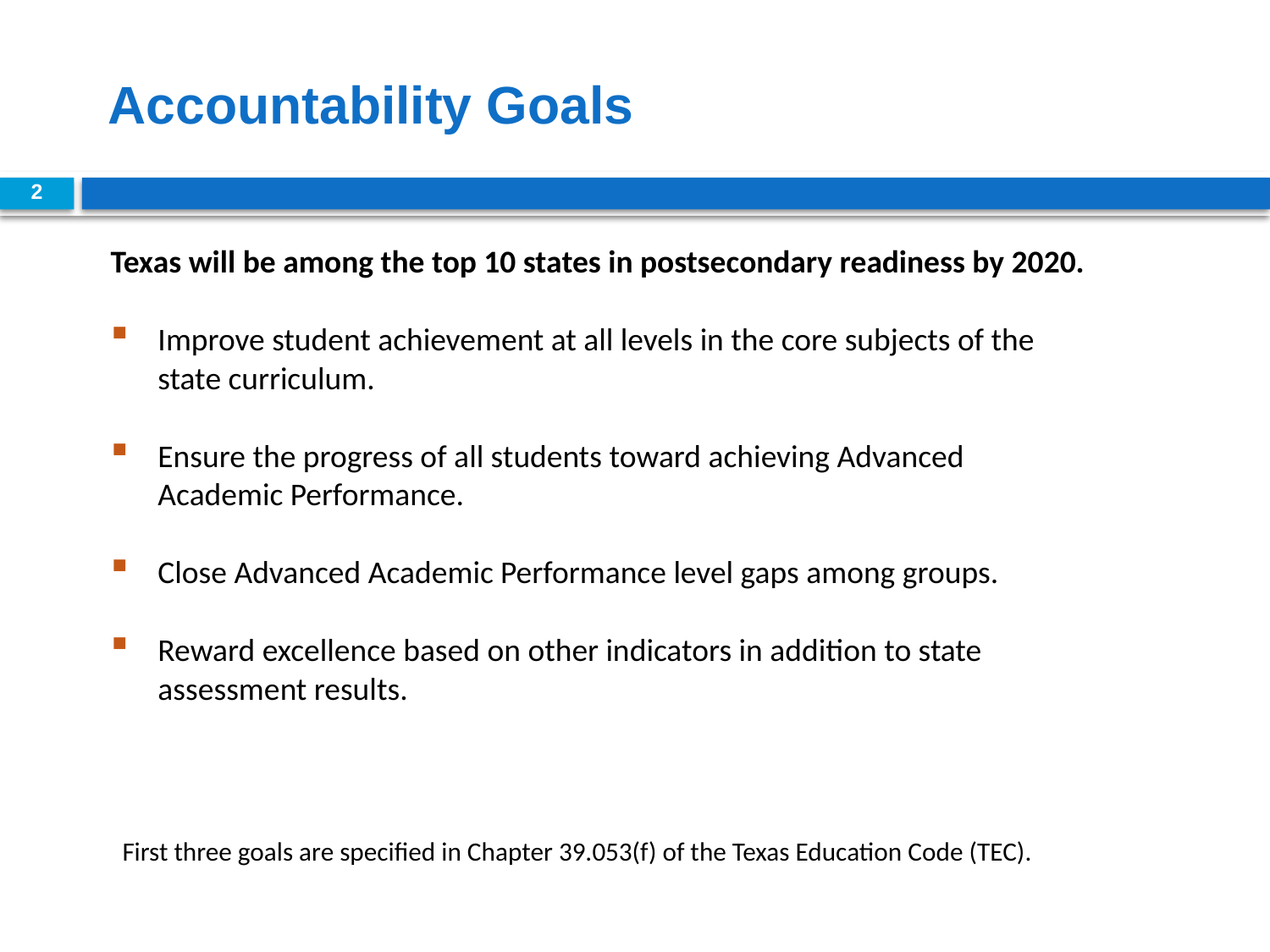

# Accountability Goals
2
Texas will be among the top 10 states in postsecondary readiness by 2020.

Improve student achievement at all levels in the core subjects of the
state curriculum.

Ensure the progress of all students toward achieving Advanced
Academic Performance.

Close Advanced Academic Performance level gaps among groups.

Reward excellence based on other indicators in addition to state
assessment results.

  First three goals are specified in Chapter 39.053(f) of the Texas Education Code (TEC).